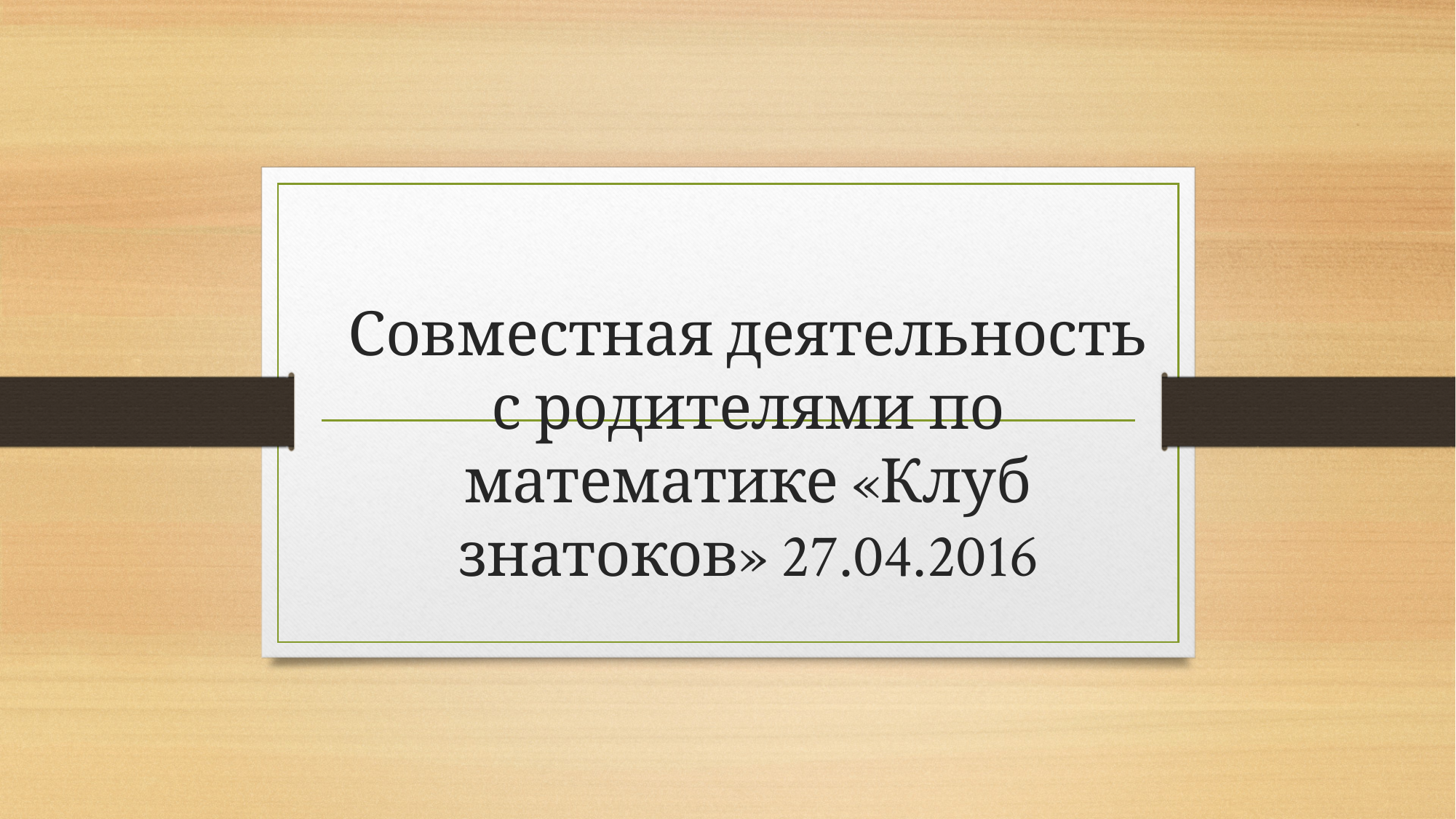

# Совместная деятельность с родителями по математике «Клуб знатоков» 27.04.2016